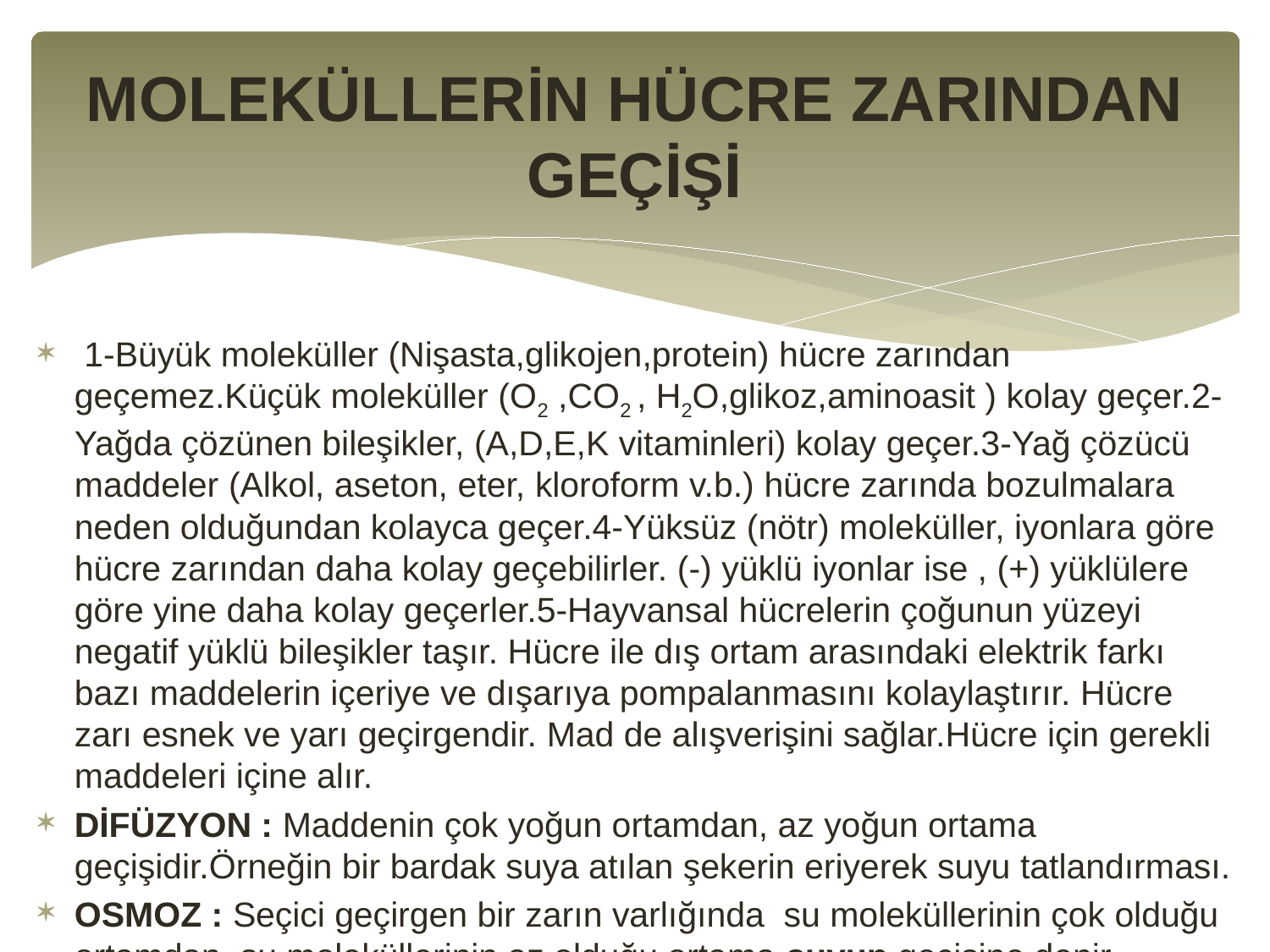

# MOLEKÜLLERİN HÜCRE ZARINDAN GEÇİŞİ
 1-Büyük moleküller (Nişasta,glikojen,protein) hücre zarından geçemez.Küçük moleküller (O2 ,CO2 , H2O,glikoz,aminoasit ) kolay geçer.2-Yağda çözünen bileşikler, (A,D,E,K vitaminleri) kolay geçer.3-Yağ çözücü maddeler (Alkol, aseton, eter, kloroform v.b.) hücre zarında bozulmalara neden olduğundan kolayca geçer.4-Yüksüz (nötr) moleküller, iyonlara göre hücre zarından daha kolay geçebilirler. (-) yüklü iyonlar ise , (+) yüklülere göre yine daha kolay geçerler.5-Hayvansal hücrelerin çoğunun yüzeyi negatif yüklü bileşikler taşır. Hücre ile dış ortam arasındaki elektrik farkı bazı maddelerin içeriye ve dışarıya pompalanmasını kolaylaştırır. Hücre zarı esnek ve yarı geçirgendir. Mad de alışverişini sağlar.Hücre için gerekli maddeleri içine alır.
DİFÜZYON : Maddenin çok yoğun ortamdan, az yoğun ortama geçişidir.Örneğin bir bardak suya atılan şekerin eriyerek suyu tatlandırması.
OSMOZ : Seçici geçirgen bir zarın varlığında  su moleküllerinin çok olduğu ortamdan, su moleküllerinin az olduğu ortama suyun geçişine denir.